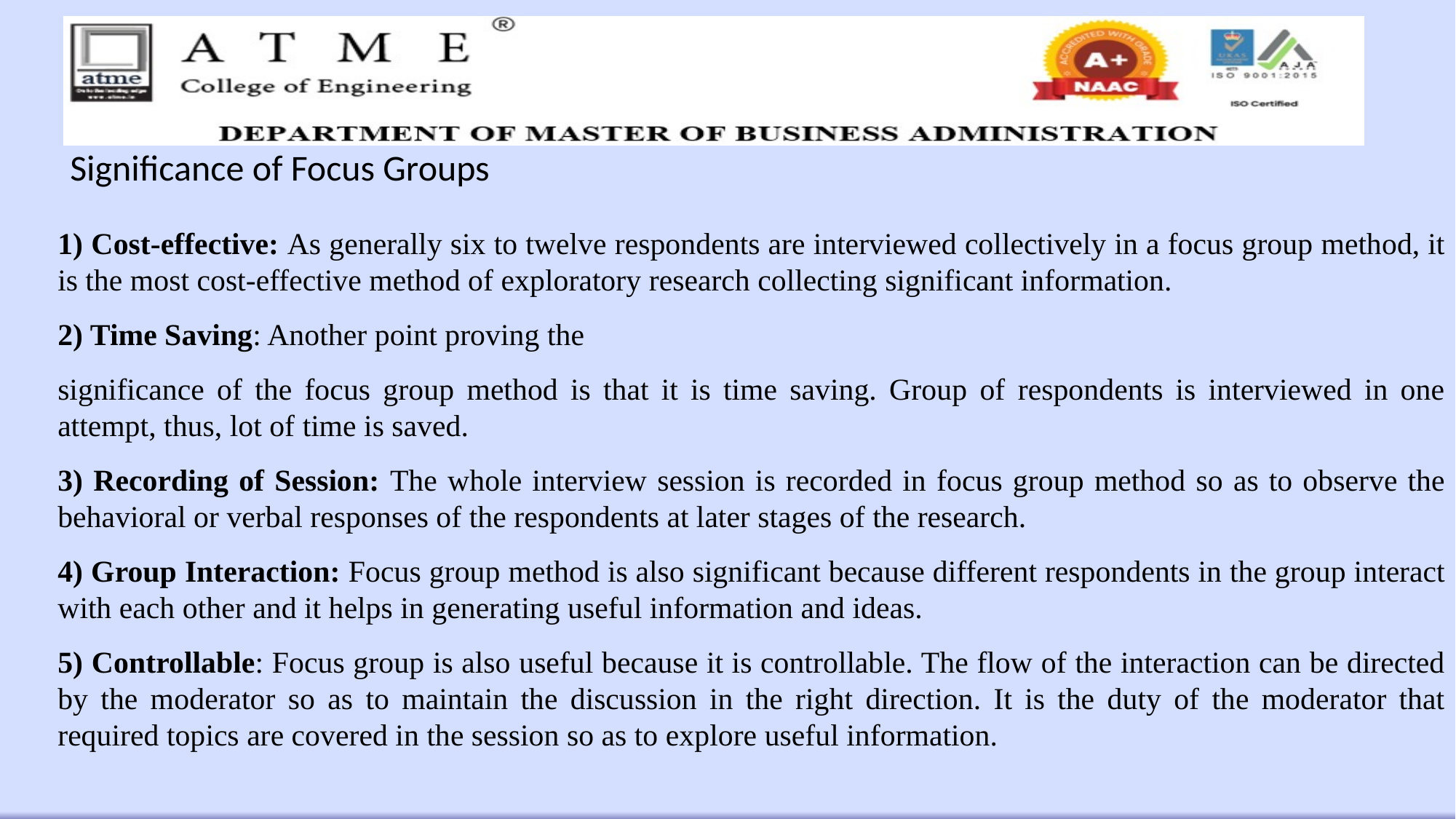

# Significance of Focus Groups
1) Cost-effective: As generally six to twelve respondents are interviewed collectively in a focus group method, it is the most cost-effective method of exploratory research collecting significant information.
2) Time Saving: Another point proving the
significance of the focus group method is that it is time saving. Group of respondents is interviewed in one attempt, thus, lot of time is saved.
3) Recording of Session: The whole interview session is recorded in focus group method so as to observe the behavioral or verbal responses of the respondents at later stages of the research.
4) Group Interaction: Focus group method is also significant because different respondents in the group interact with each other and it helps in generating useful information and ideas.
5) Controllable: Focus group is also useful because it is controllable. The flow of the interaction can be directed by the moderator so as to maintain the discussion in the right direction. It is the duty of the moderator that required topics are covered in the session so as to explore useful information.